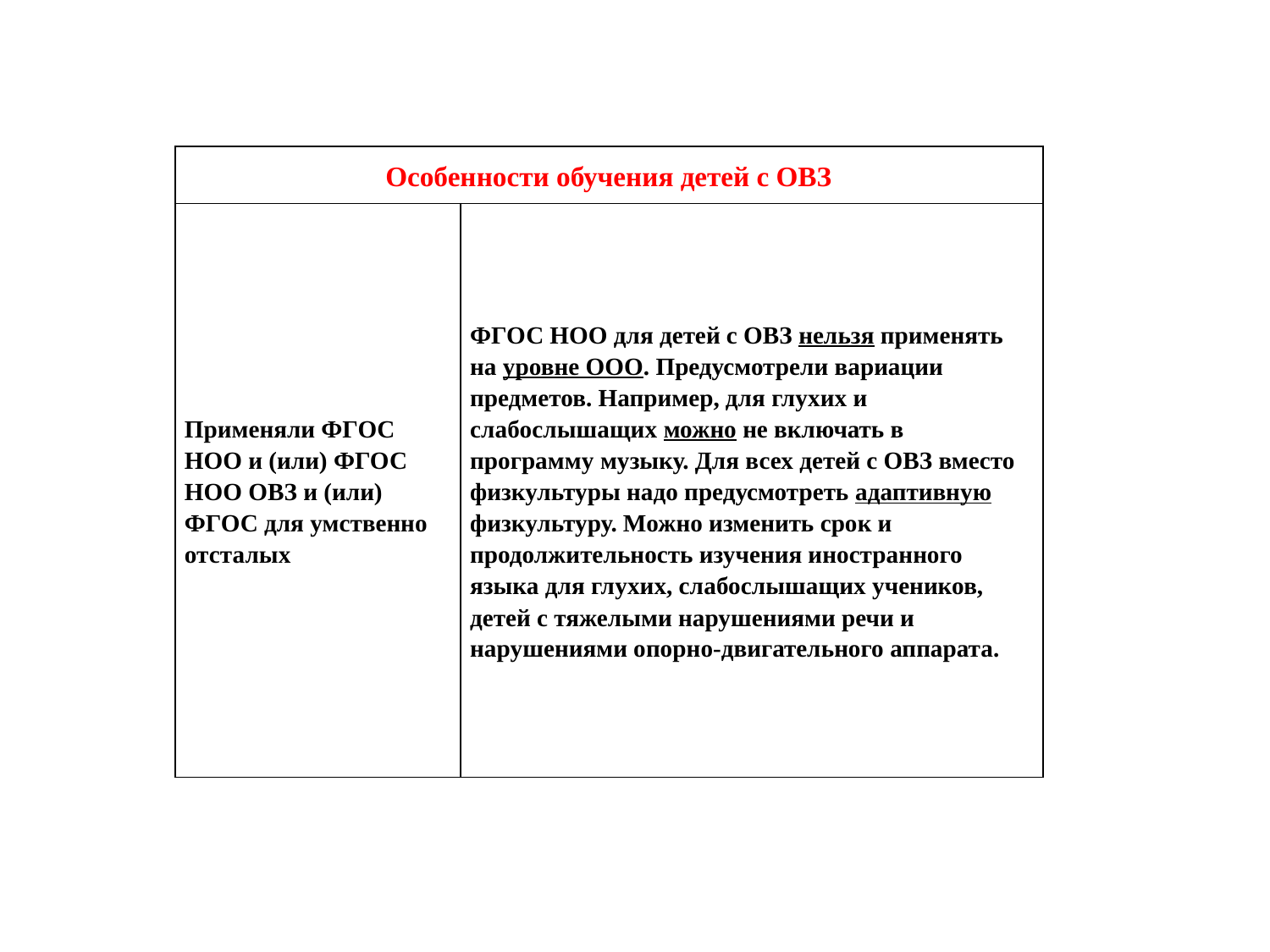

| Особенности обучения детей с ОВЗ |  |
| --- | --- |
| Применяли ФГОС НОО и (или) ФГОС НОО ОВЗ и (или) ФГОС для умственно отсталых | ФГОС НОО для детей с ОВЗ нельзя применять на уровне ООО. Предусмотрели вариации предметов. Например, для глухих и слабослышащих можно не включать в программу музыку. Для всех детей с ОВЗ вместо физкультуры надо предусмотреть адаптивную физкультуру. Можно изменить срок и продолжительность изучения иностранного языка для глухих, слабослышащих учеников, детей с тяжелыми нарушениями речи и нарушениями опорно-двигательного аппарата. |